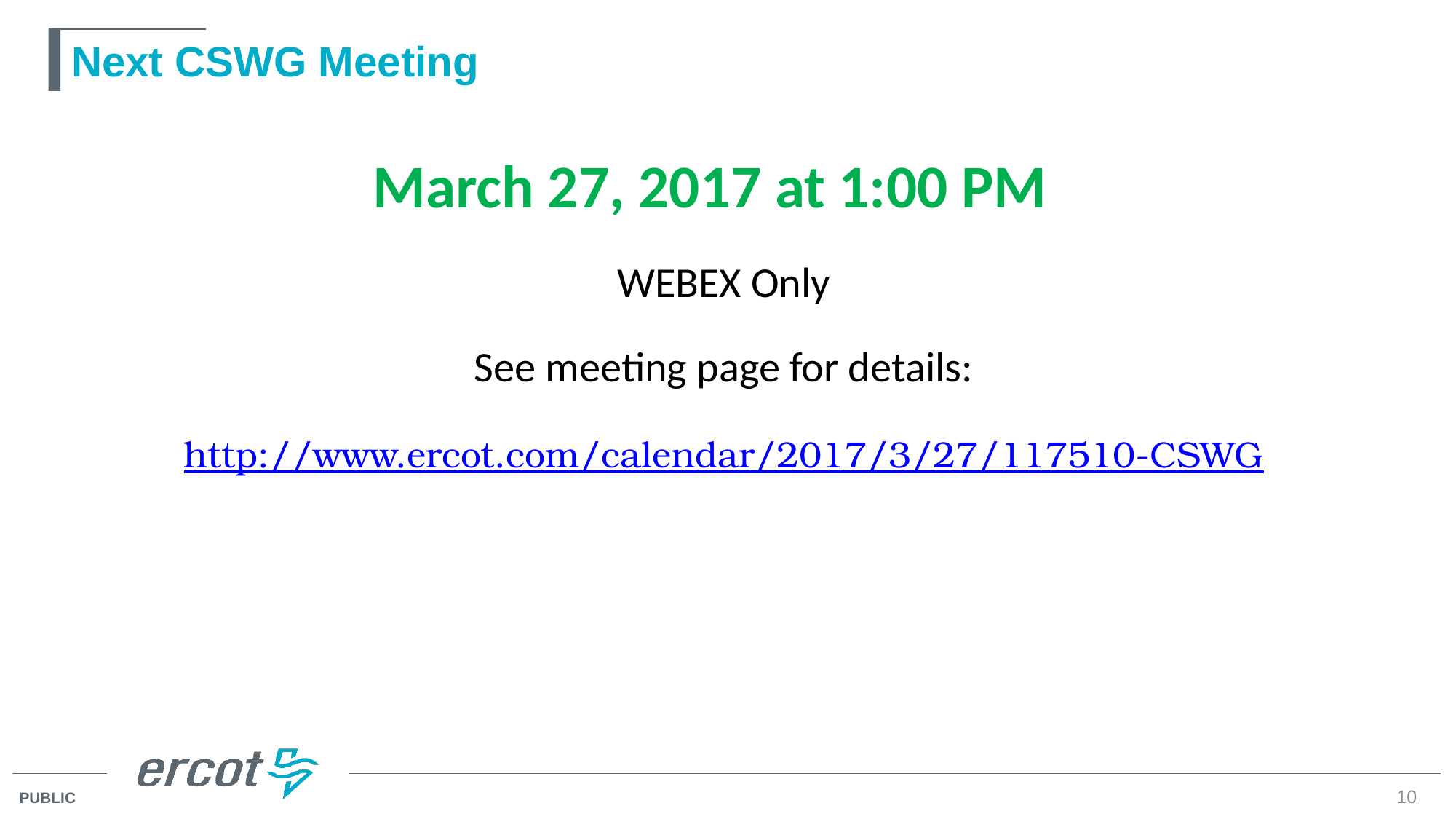

# Next CSWG Meeting
| March 27, 2017 at 1:00 PM WEBEX Only See meeting page for details: http://www.ercot.com/calendar/2017/3/27/117510-CSWG |
| --- |
|  |
10